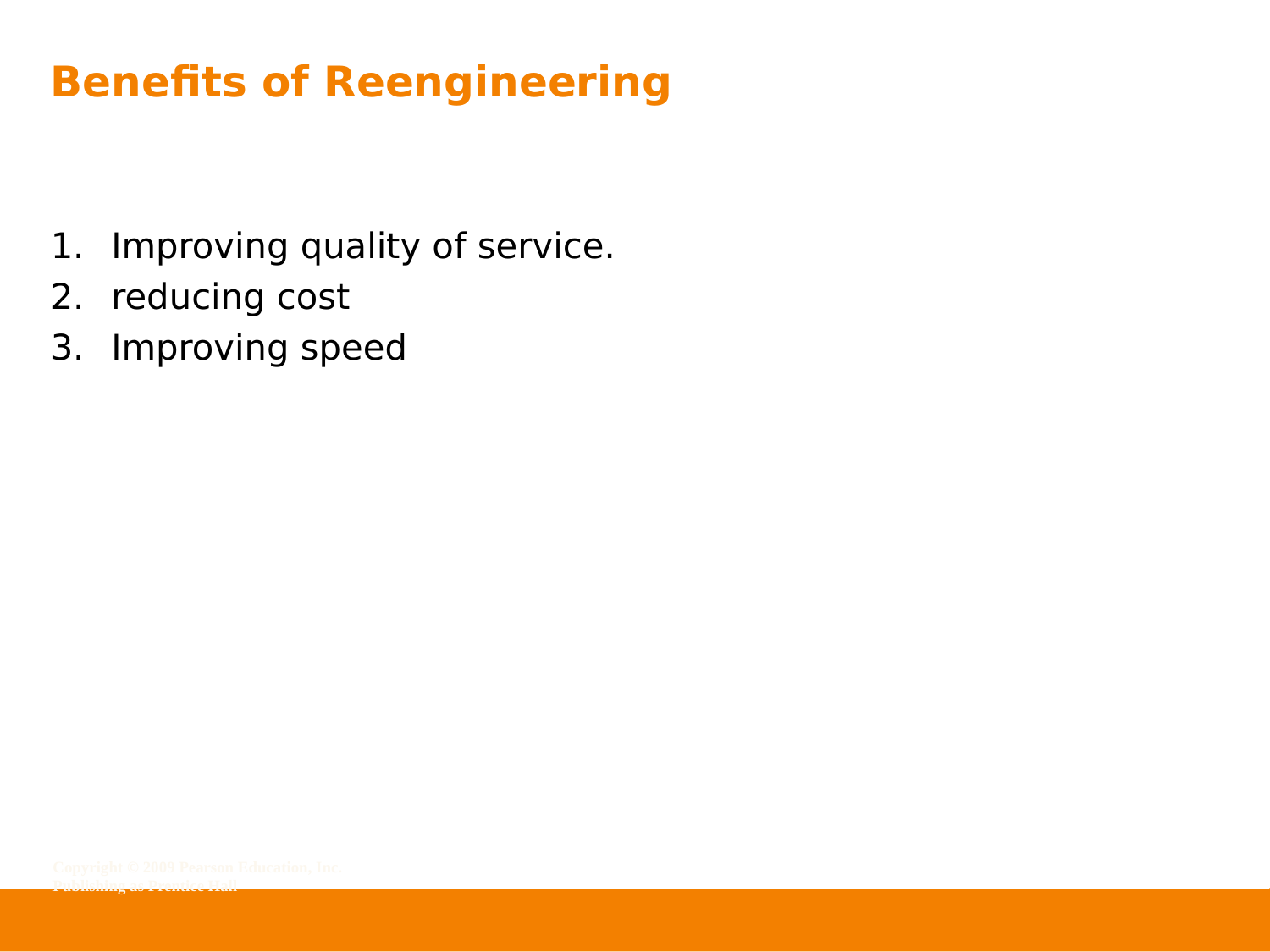

# Benefits of Reengineering
Improving quality of service.
reducing cost
Improving speed